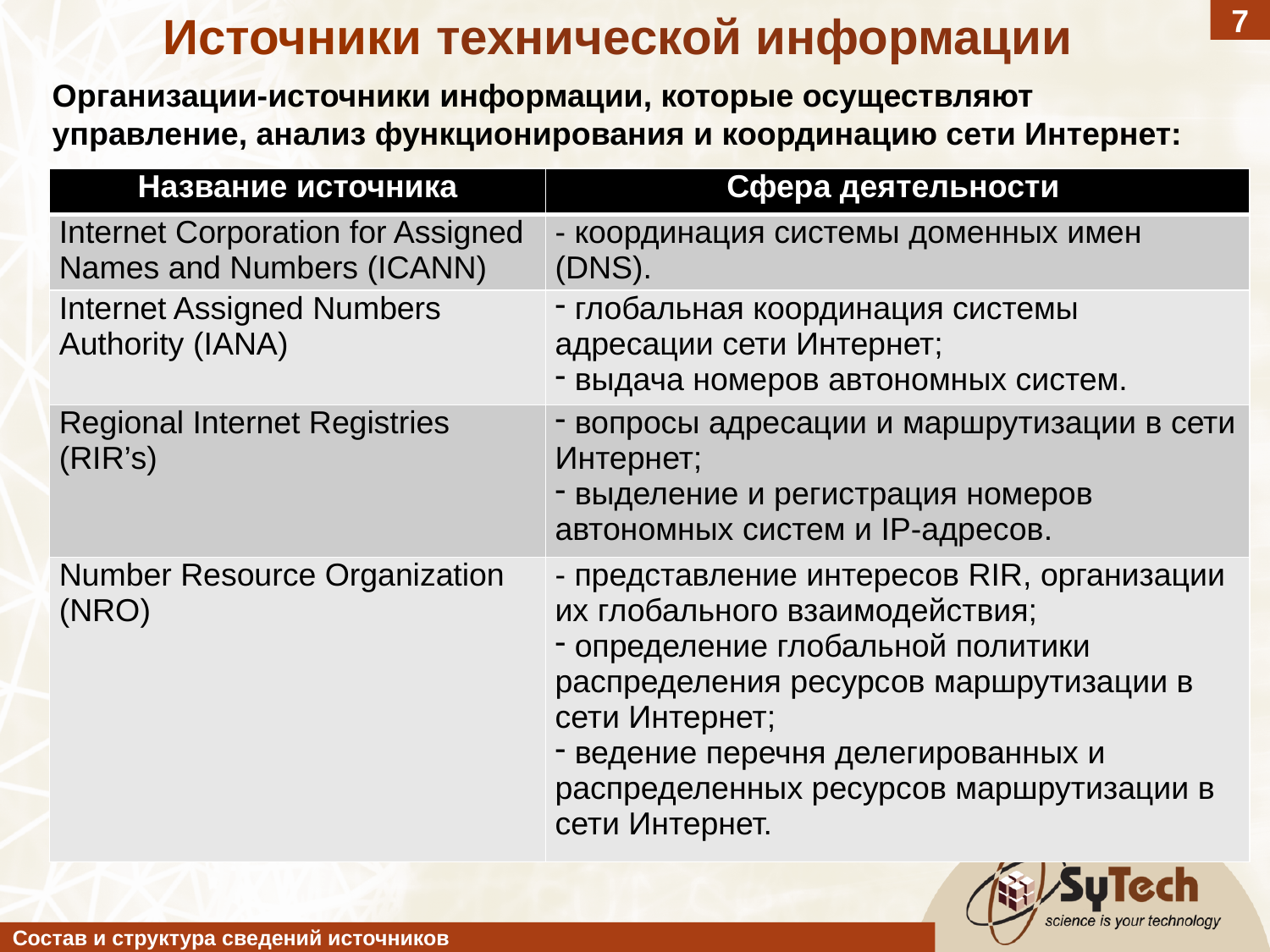

7
Источники технической информации

Организации-источники информации, которые осуществляют управление, анализ функционирования и координацию сети Интернет:

| Название источника | Сфера деятельности |
| --- | --- |
| Internet Corporation for Assigned Names and Numbers (ICANN) | - координация системы доменных имен (DNS). |
| Internet Assigned Numbers Authority (IANA) | глобальная координация системы адресации сети Интернет; выдача номеров автономных систем. |
| Regional Internet Registries (RIR’s) | вопросы адресации и маршрутизации в сети Интернет; выделение и регистрация номеров автономных систем и IP-адресов. |
| Number Resource Organization (NRO) | - представление интересов RIR, организации их глобального взаимодействия; определение глобальной политики распределения ресурсов маршрутизации в сети Интернет; ведение перечня делегированных и распределенных ресурсов маршрутизации в сети Интернет. |
Состав и структура сведений источников